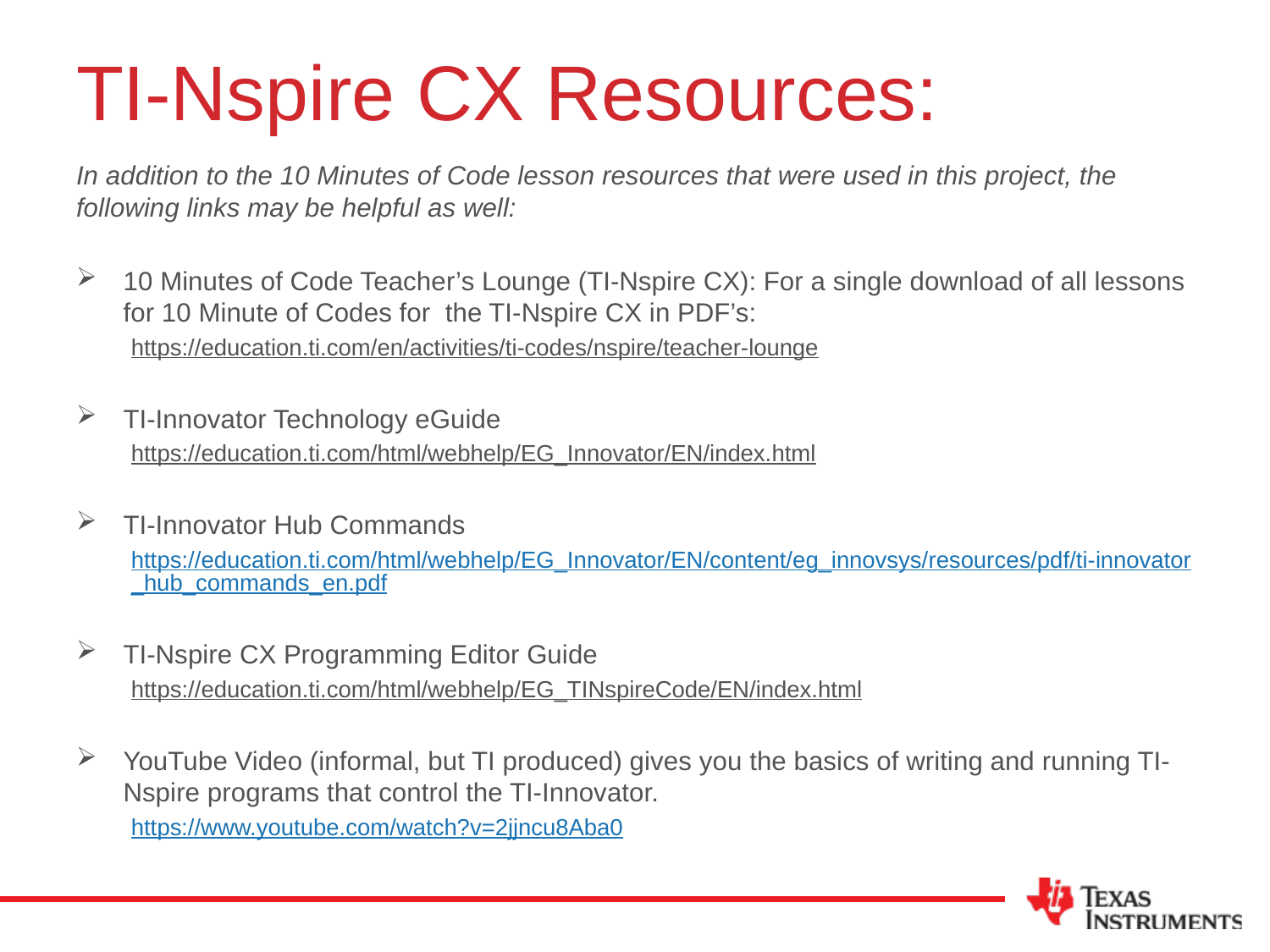

# TI-Nspire CX Resources:
In addition to the 10 Minutes of Code lesson resources that were used in this project, the following links may be helpful as well:

10 Minutes of Code Teacher’s Lounge (TI-Nspire CX): For a single download of all lessons for 10 Minute of Codes for  the TI-Nspire CX in PDF’s:
https://education.ti.com/en/activities/ti-codes/nspire/teacher-lounge

TI-Innovator Technology eGuide
https://education.ti.com/html/webhelp/EG_Innovator/EN/index.html

TI-Innovator Hub Commands
https://education.ti.com/html/webhelp/EG_Innovator/EN/content/eg_innovsys/resources/pdf/ti-innovator_hub_commands_en.pdf

TI-Nspire CX Programming Editor Guide
https://education.ti.com/html/webhelp/EG_TINspireCode/EN/index.html

YouTube Video (informal, but TI produced) gives you the basics of writing and running TI-Nspire programs that control the TI-Innovator.
https://www.youtube.com/watch?v=2jjncu8Aba0